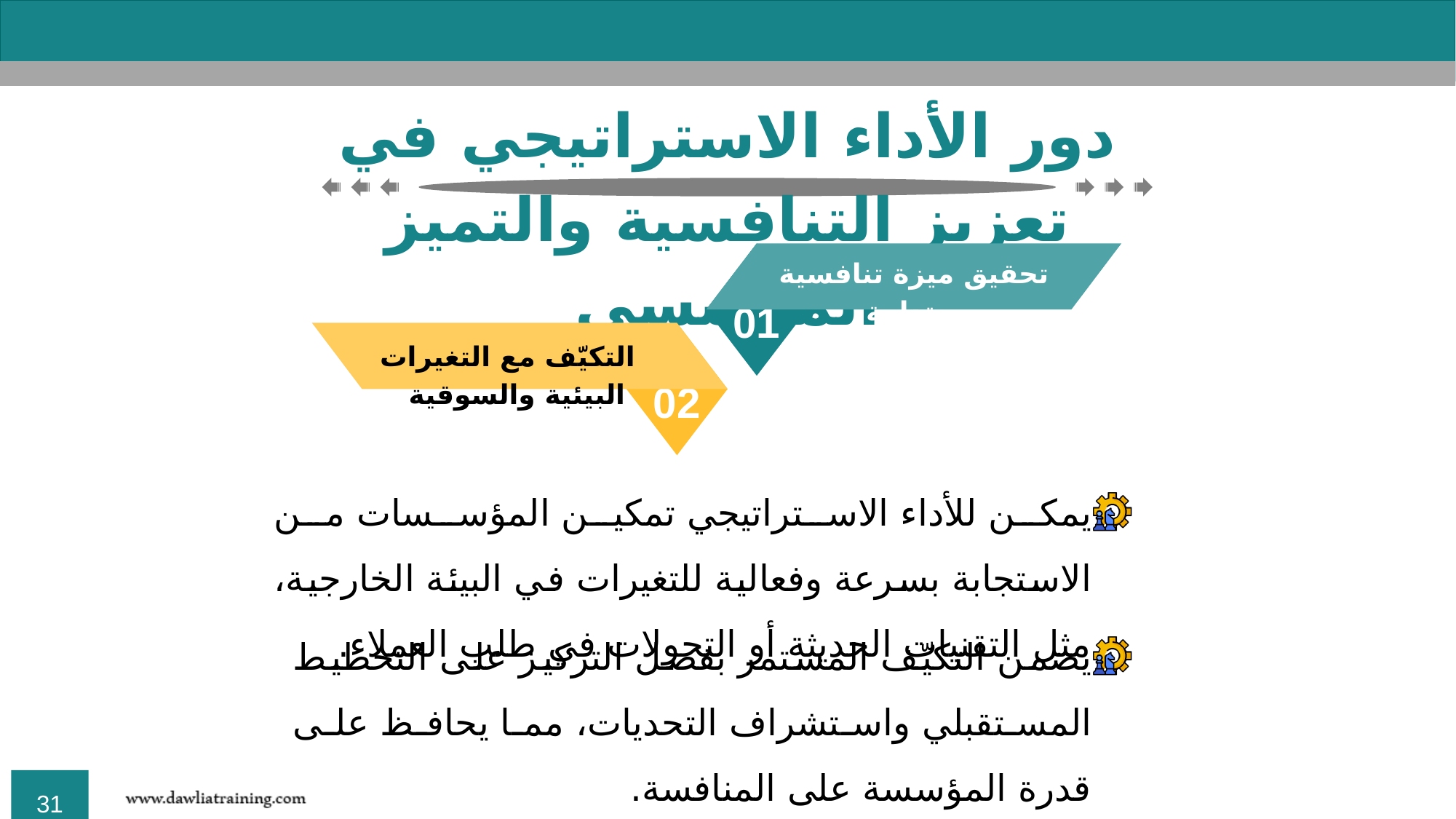

دور الأداء الاستراتيجي في تعزيز التنافسية والتميز المؤسسي

01
تحقيق ميزة تنافسية مستدامة

02
التكيّف مع التغيرات البيئية والسوقية
يمكن للأداء الاستراتيجي تمكين المؤسسات من الاستجابة بسرعة وفعالية للتغيرات في البيئة الخارجية، مثل التقنيات الحديثة أو التحولات في طلب العملاء.
يضمن التكيّف المستمر بفضل التركيز على التخطيط المستقبلي واستشراف التحديات، مما يحافظ على قدرة المؤسسة على المنافسة.

03
تحسين الكفاءة والفعالية المؤسسية

04
دعم الابتكار والتطوير

05
تعزيز رضا العملاء وبناء علاقات قوية

06
زيادة القدرة التنافسية الدولية

07
تطوير رأس المال البشري

08
تعزيز السُمعة المؤسسية

09
زيادة الاستدامة المؤسسية